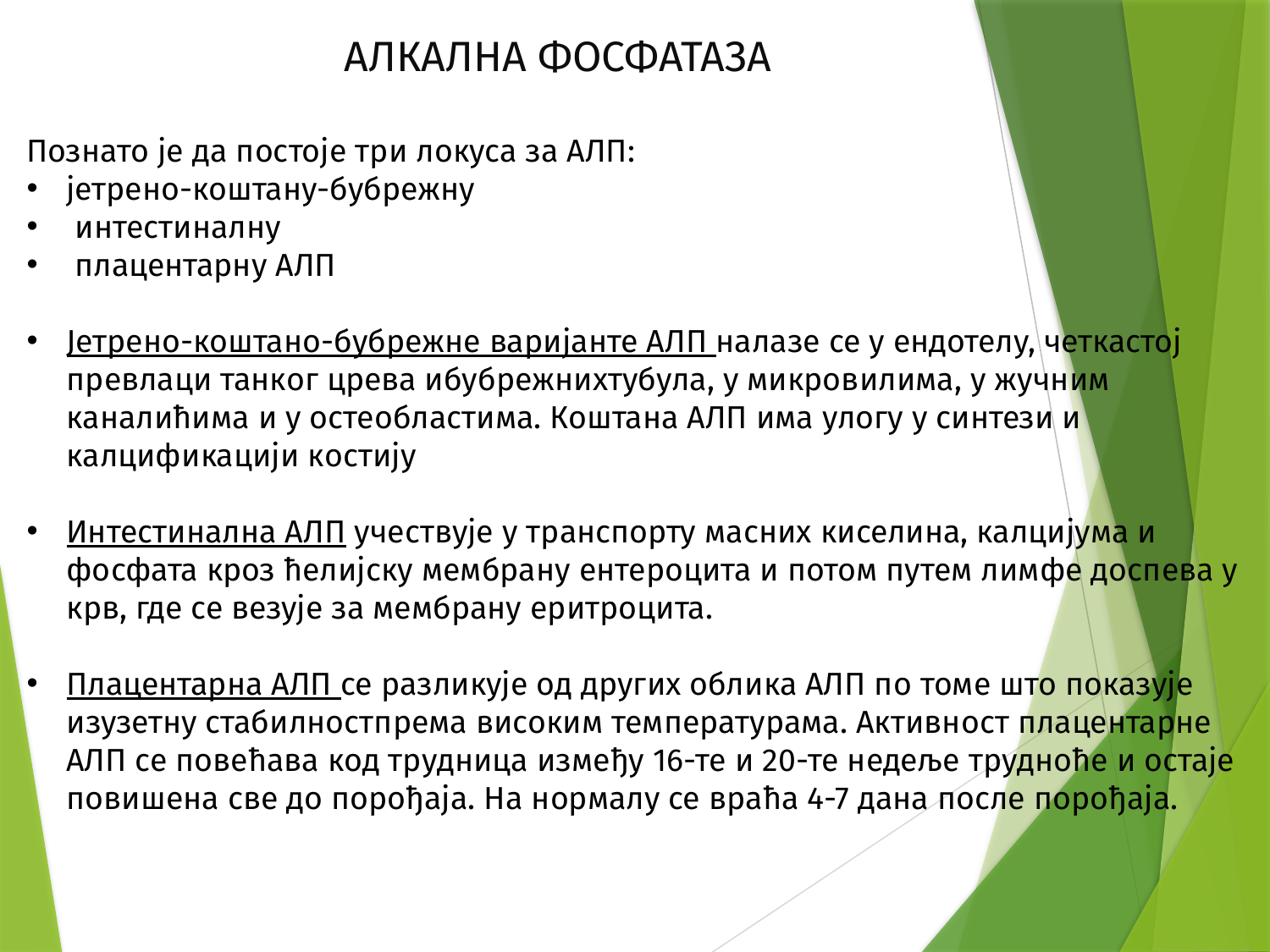

АЛКАЛНА ФОСФАТАЗА
Познато је да постоје три локуса за АЛП:
јетрено-коштану-бубрежну
 интестиналну
 плацентарну АЛП
Јетрено-коштано-бубрежне варијанте АЛП налазе се у ендотелу, четкастој превлаци танког црева ибубрежнихтубула, у микровилима, у жучним каналићима и у остеобластима. Коштана АЛП има улогу у синтези и калцификацији костију

Интестинална АЛП учествује у транспорту масних киселина, калцијума и фосфата кроз ћелијску мембрану ентероцита и потом путем лимфе доспева у крв, где се везује за мембрану еритроцита.

Плацентарна АЛП се разликује од других облика АЛП по томе што показује изузетну стабилностпрема високим температурама. Активност плацентарне АЛП се повећава код трудница између 16-те и 20-те недеље трудноће и остаје повишена све до порођаја. На нормалу се враћа 4-7 дана после порођаја.